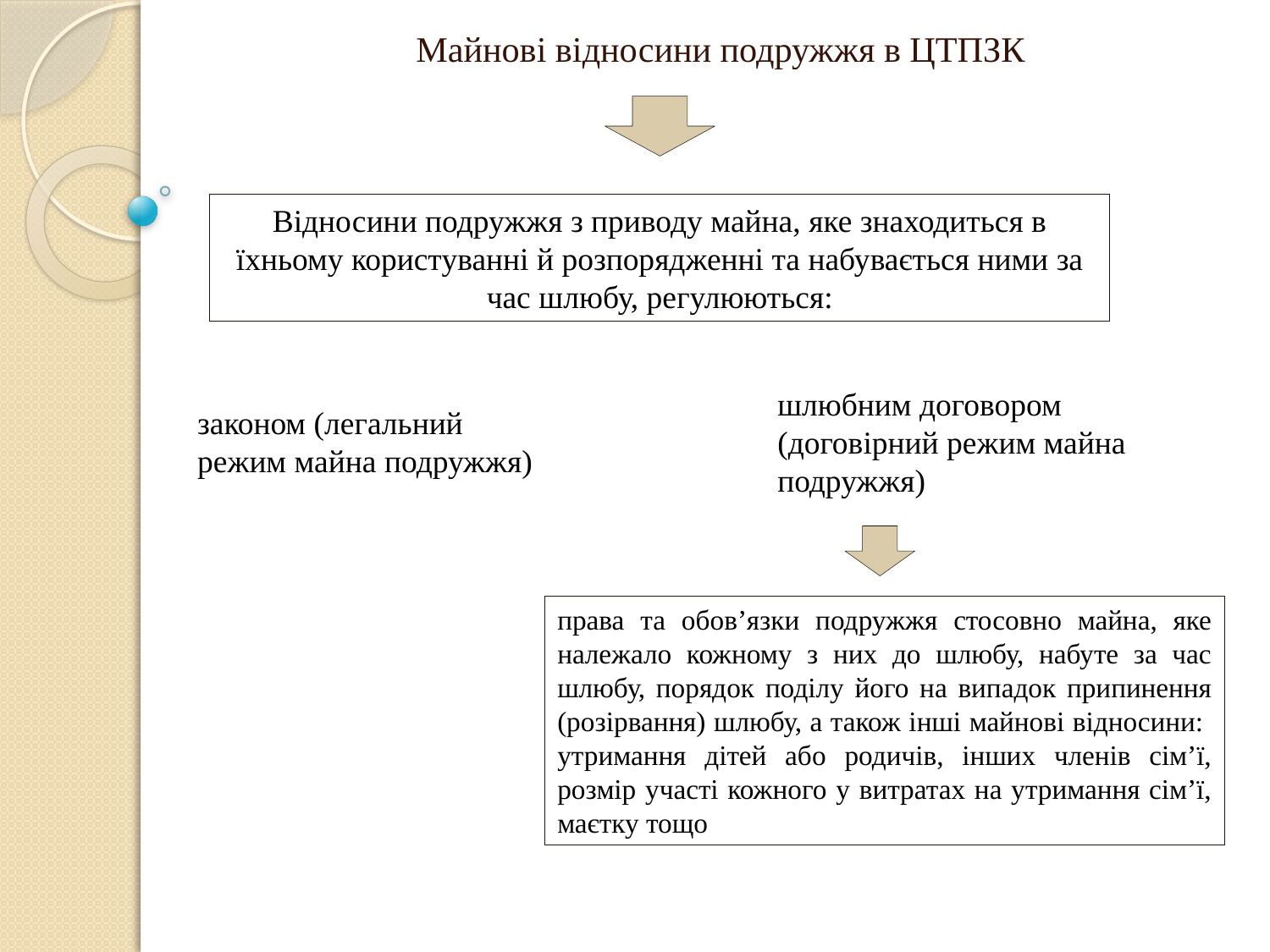

Майнові відносини подружжя в ЦТПЗК

Відносини подружжя з приводу майна, яке знаходиться в їхньому користуванні й розпорядженні та набувається ними за час шлюбу, регулюються:
шлюбним договором (договірний режим майна подружжя)
законом (легальний режим майна подружжя)

права та обов’язки подружжя стосовно майна, яке належало кожному з них до шлюбу, набуте за час шлюбу, порядок поділу його на випадок припинення (розірвання) шлюбу, а також інші майнові відносини:  утримання дітей або родичів, інших членів сім’ї, розмір участі кожного у витратах на утримання сім’ї, маєтку тощо